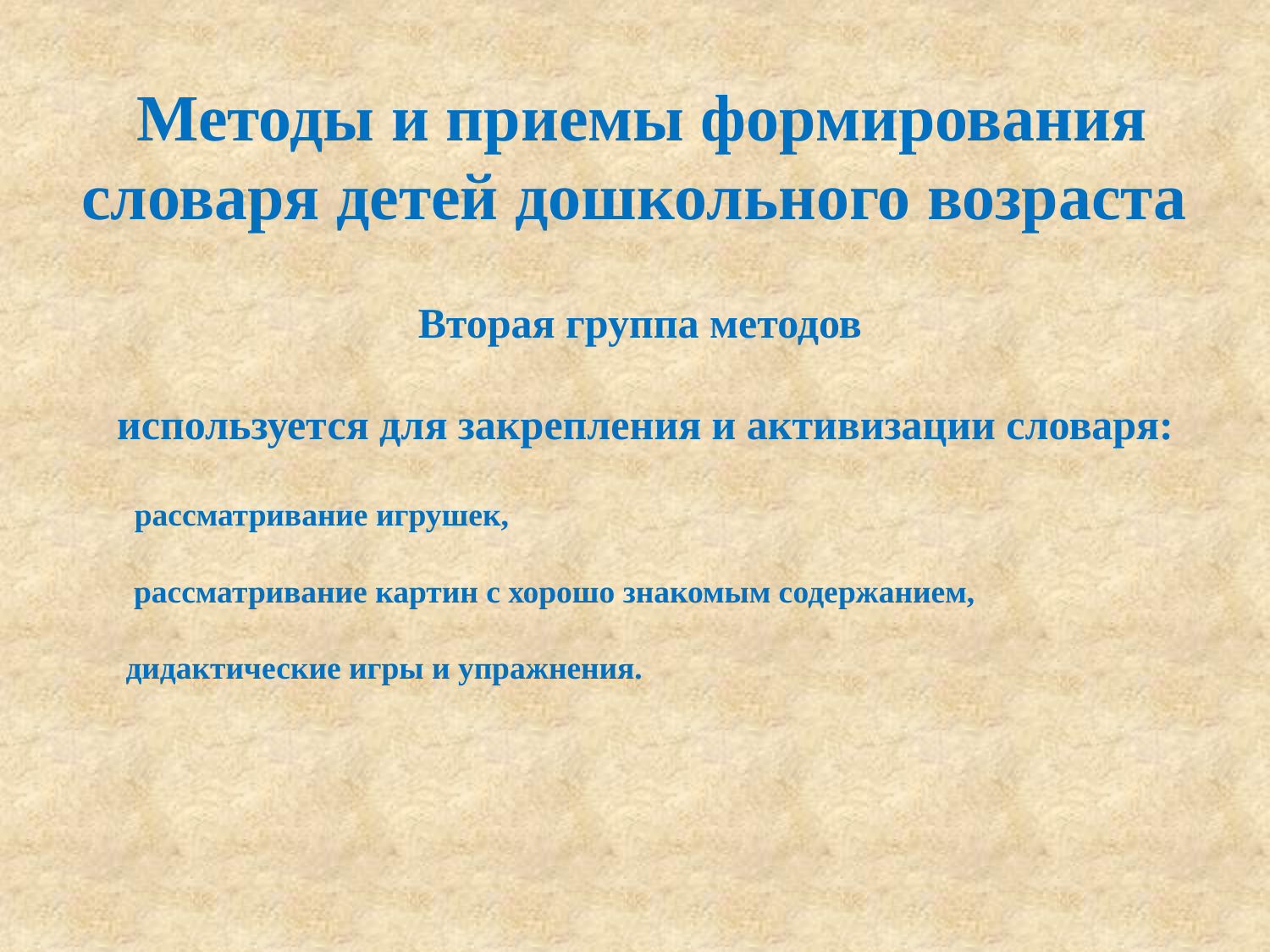

# Методы и приемы формирования словаря детей дошкольного возраста
Вторая группа методов

 используется для закрепления и активизации словаря:

 рассматривание игрушек,

 рассматривание картин с хорошо знакомым содержанием,

дидактические игры и упражнения.